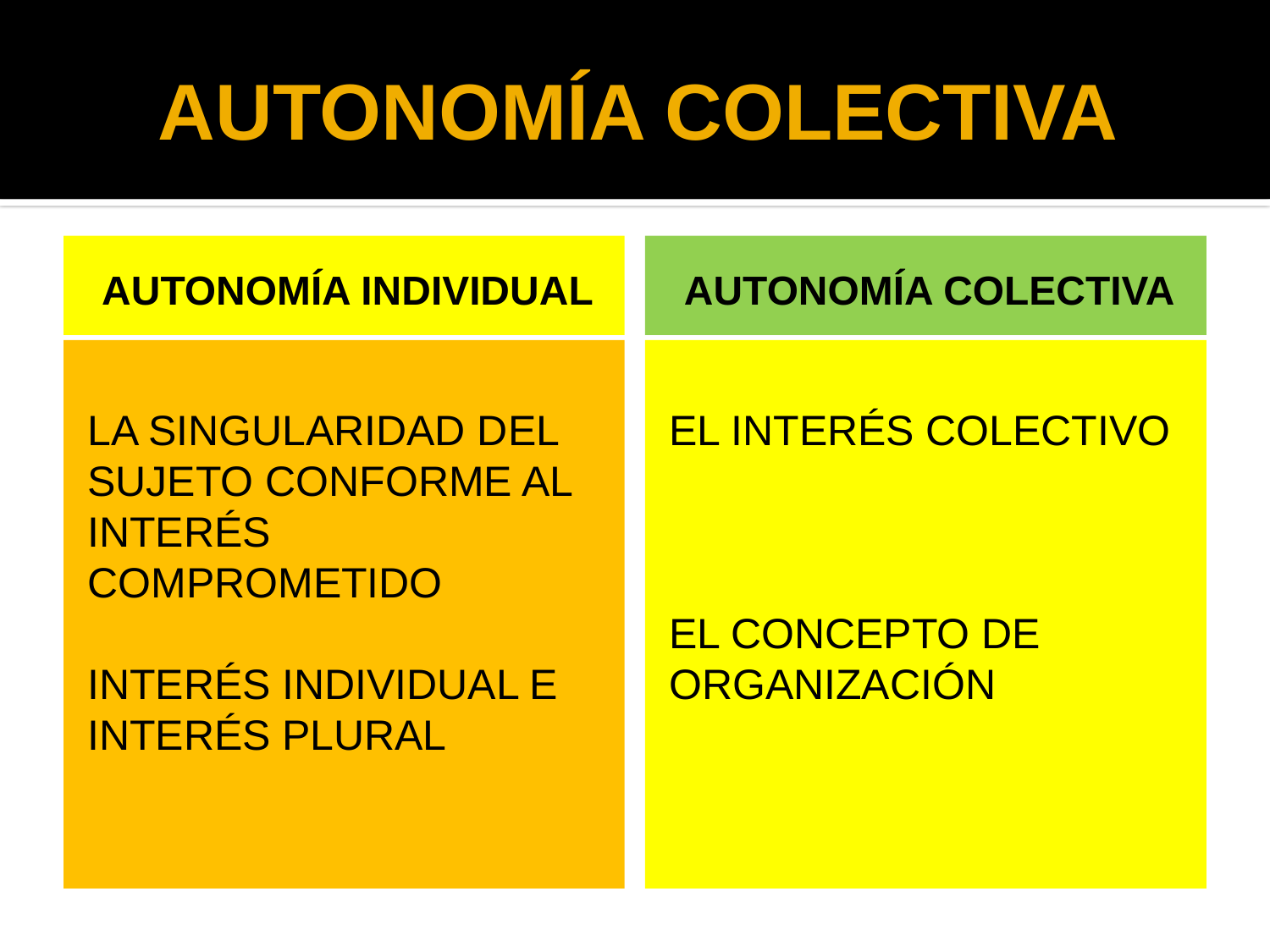

# AUTONOMÍA COLECTIVA
AUTONOMÍA INDIVIDUAL
AUTONOMÍA COLECTIVA

LA SINGULARIDAD DEL SUJETO CONFORME AL INTERÉS COMPROMETIDO

INTERÉS INDIVIDUAL E INTERÉS PLURAL

EL INTERÉS COLECTIVO

EL CONCEPTO DE ORGANIZACIÓN